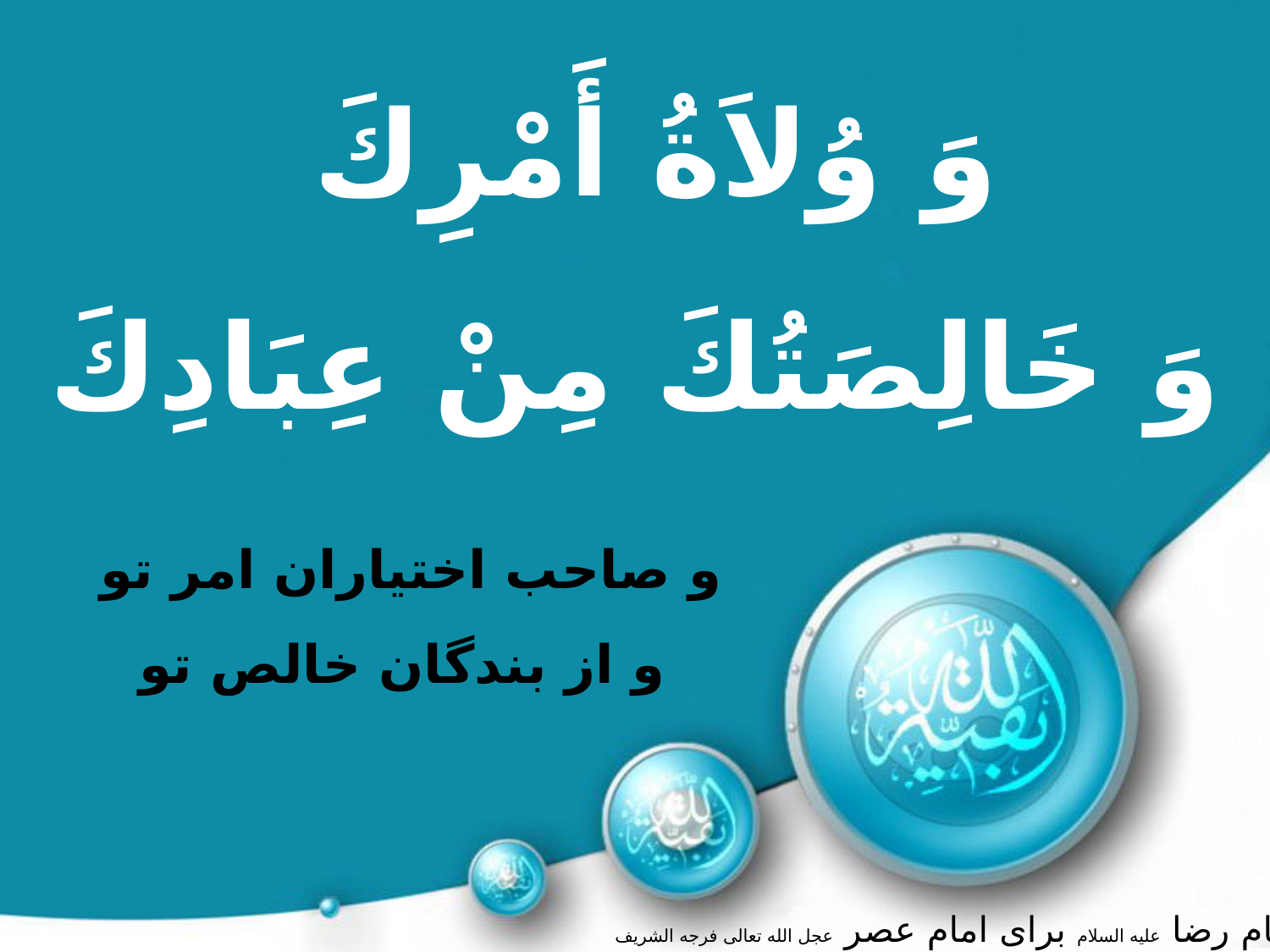

وَ وُلاَةُ أَمْرِكَ
وَ خَالِصَتُكَ مِنْ عِبَادِكَ‏
و صاحب اختياران امر تو
و از بندگان خالص تو